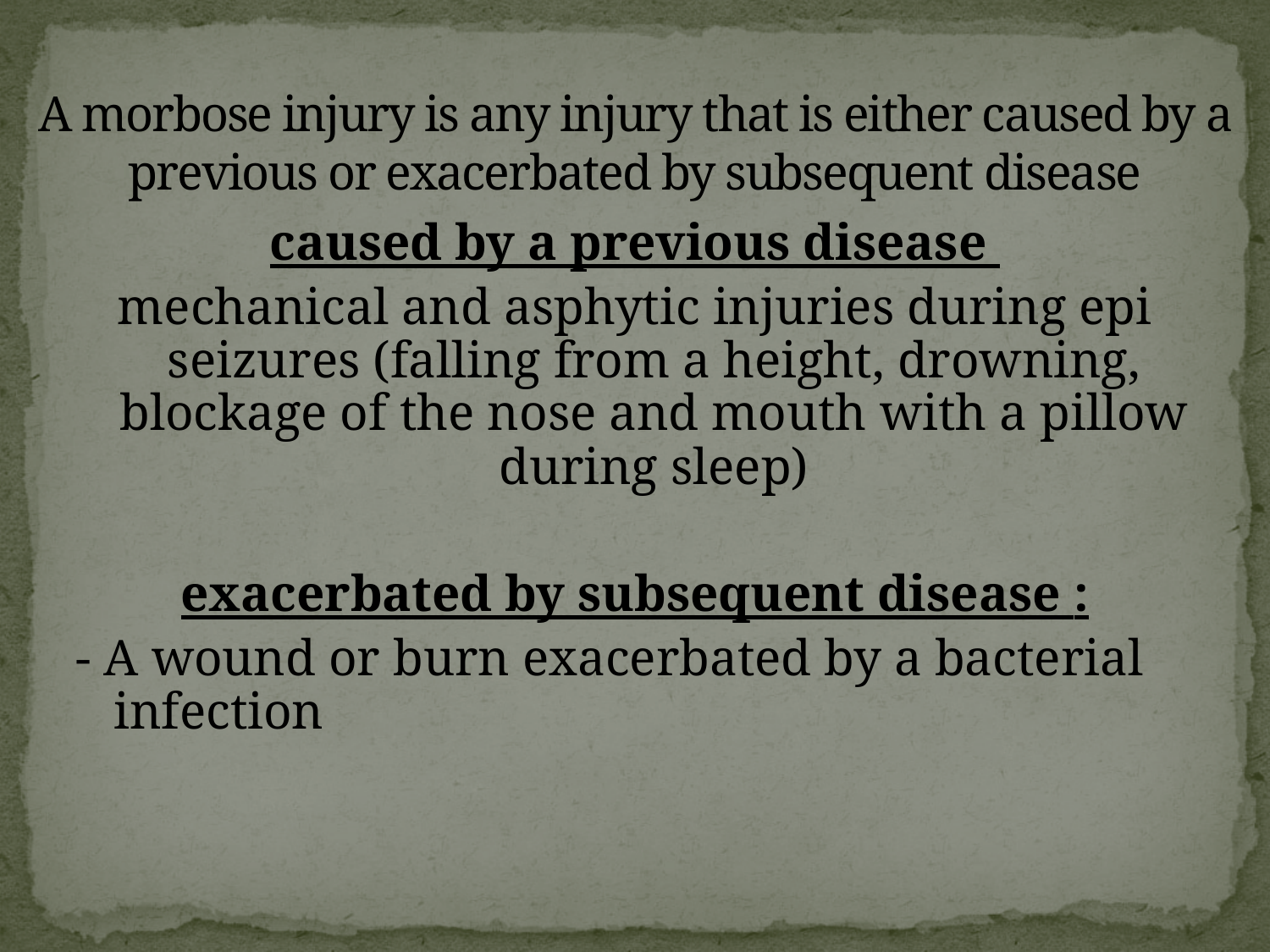

# A morbose injury is any injury that is either caused by a previous or exacerbated by subsequent disease
caused by a previous disease
mechanical and asphytic injuries during epi seizures (falling from a height, drowning, blockage of the nose and mouth with a pillow during sleep)

exacerbated by subsequent disease :
- A wound or burn exacerbated by a bacterial infection